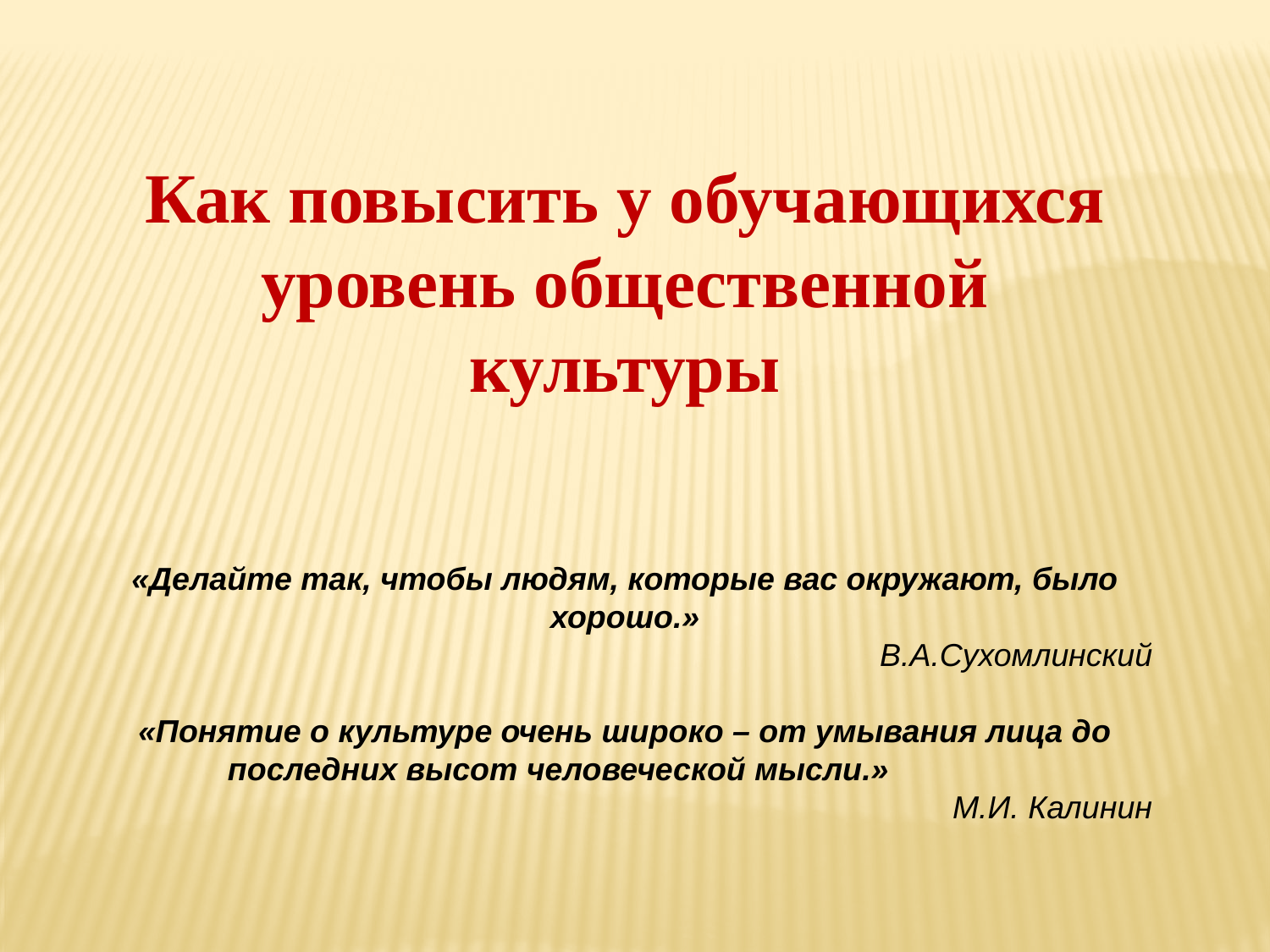

Как повысить у обучающихся уровень общественной культуры

«Делайте так, чтобы людям, которые вас окружают, было хорошо.»
                                                                      В.А.Сухомлинский

«Понятие о культуре очень широко – от умывания лица до последних высот человеческой мысли.»
М.И. Калинин